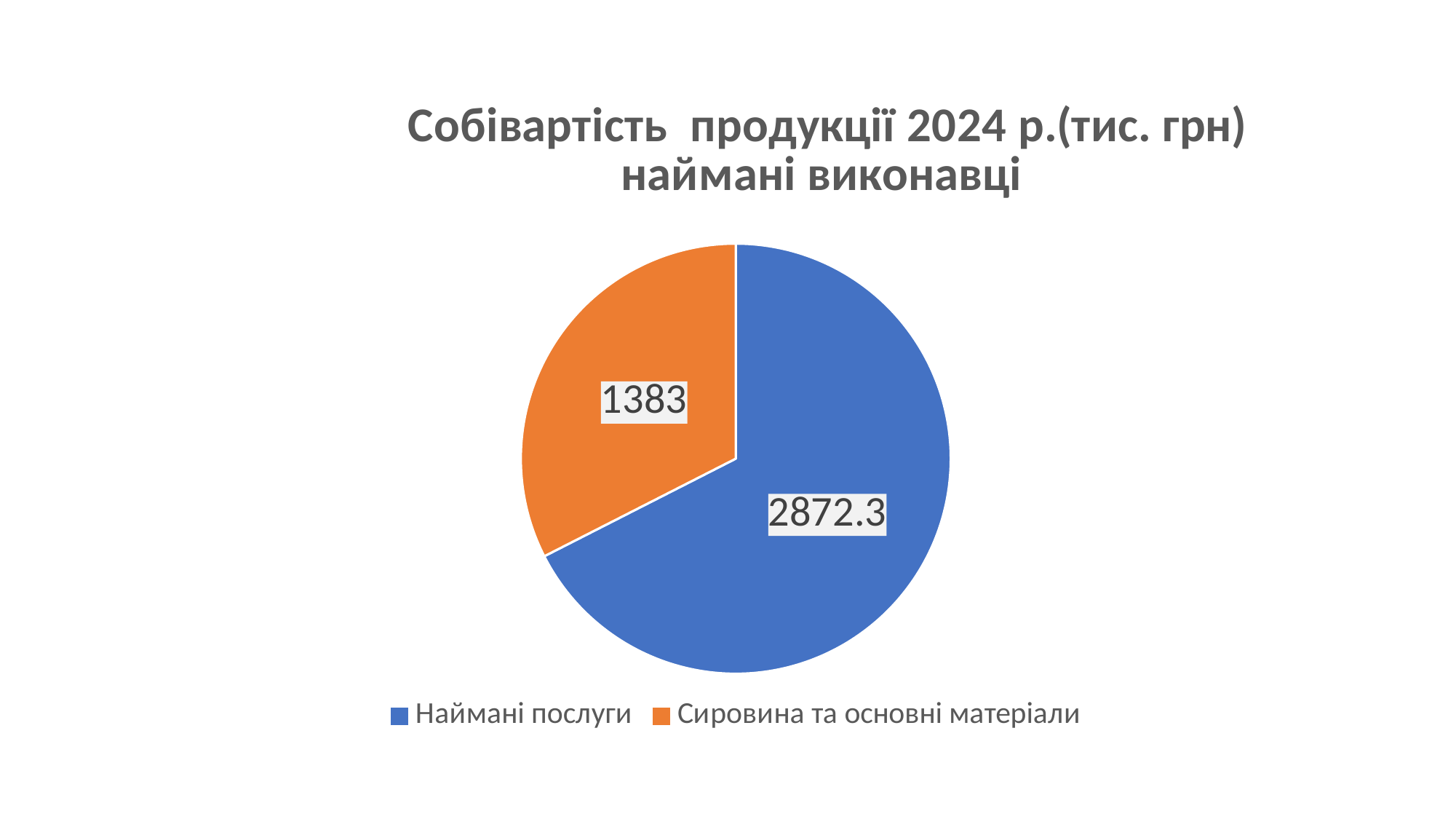

### Chart:  Собівартість  продукції 2024 р.(тис. грн)
наймані виконавці

| Category | Діаграма собівартості |
|---|---|
| Наймані послуги | 2872.3 |
| Сировина та основні матеріали | 1383.0 |